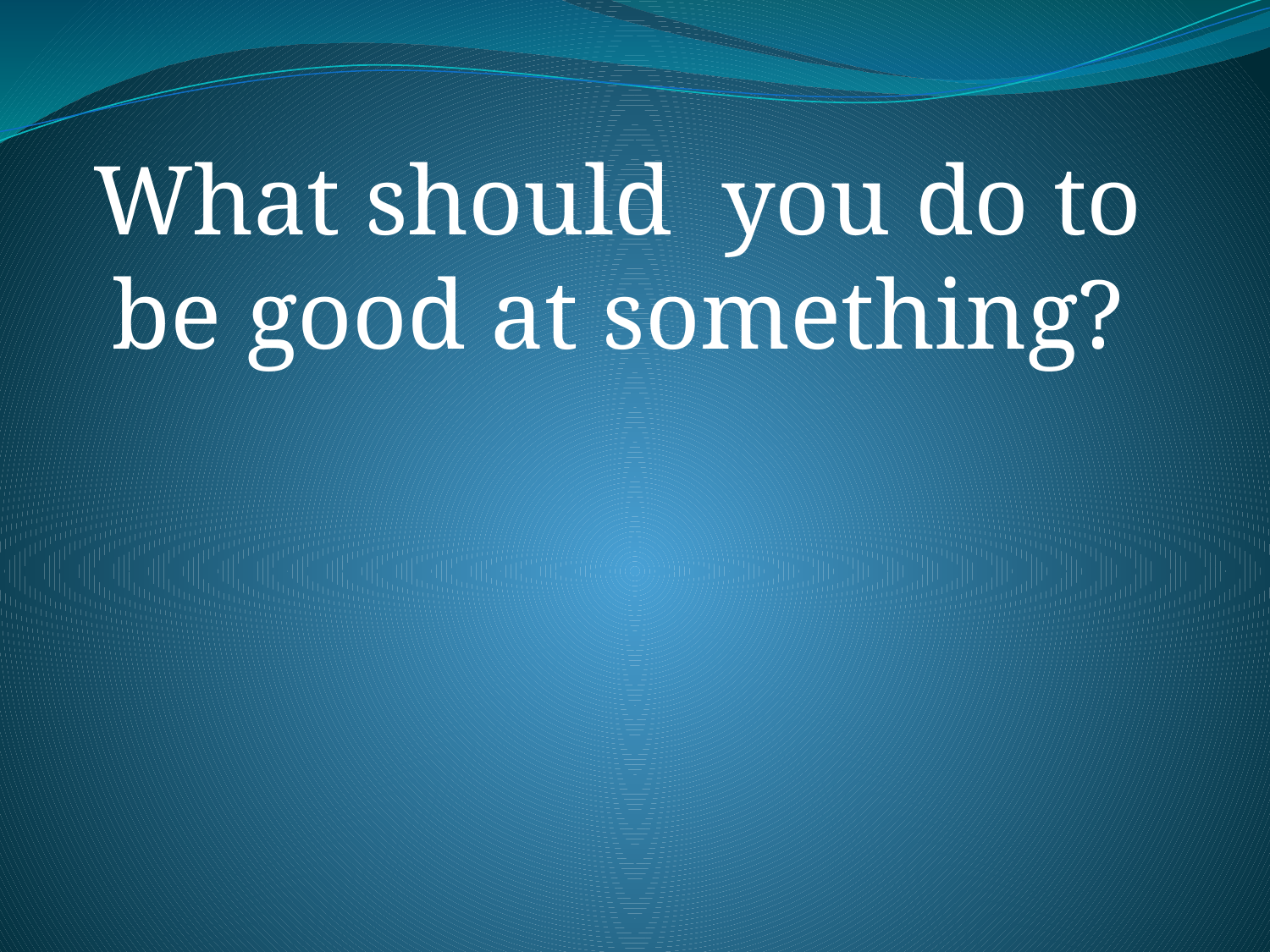

What should  you do to be good at something?